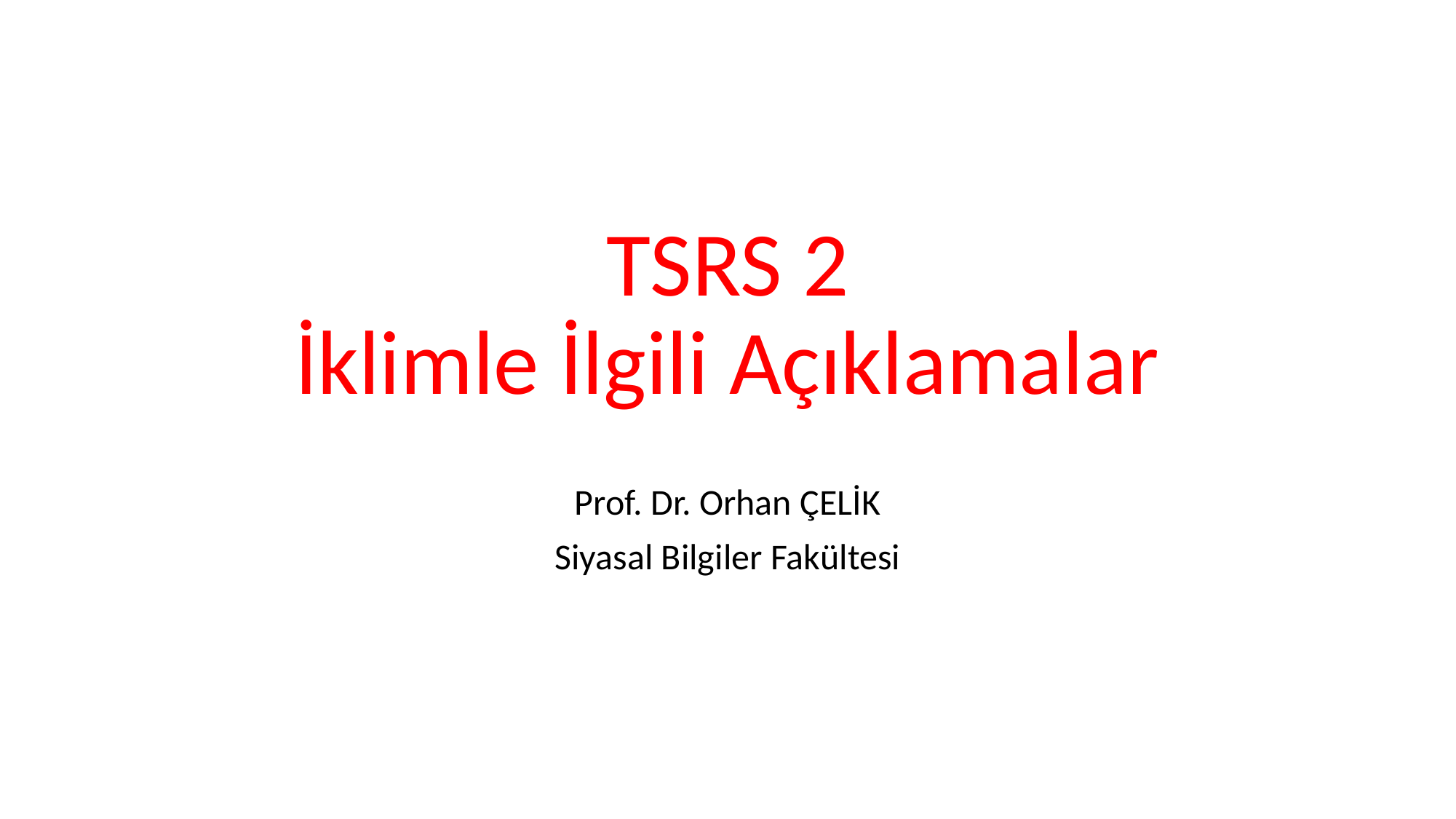

# TSRS 2 İklimle İlgili Açıklamalar
Prof. Dr. Orhan ÇELİK
Siyasal Bilgiler Fakültesi